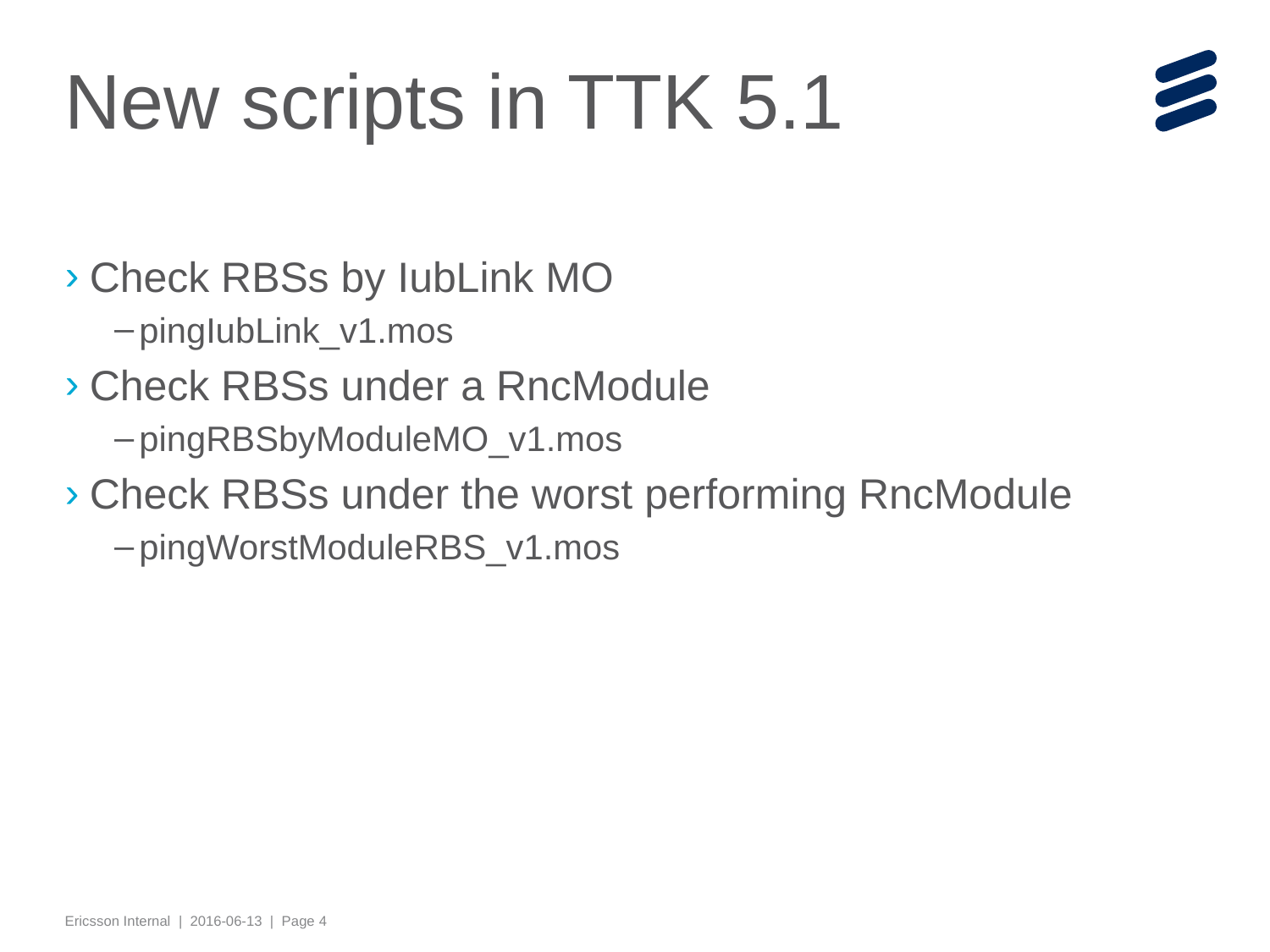

# New scripts in TTK 5.1
Check RBSs by IubLink MO
pingIubLink_v1.mos
Check RBSs under a RncModule
pingRBSbyModuleMO_v1.mos
Check RBSs under the worst performing RncModule
pingWorstModuleRBS_v1.mos